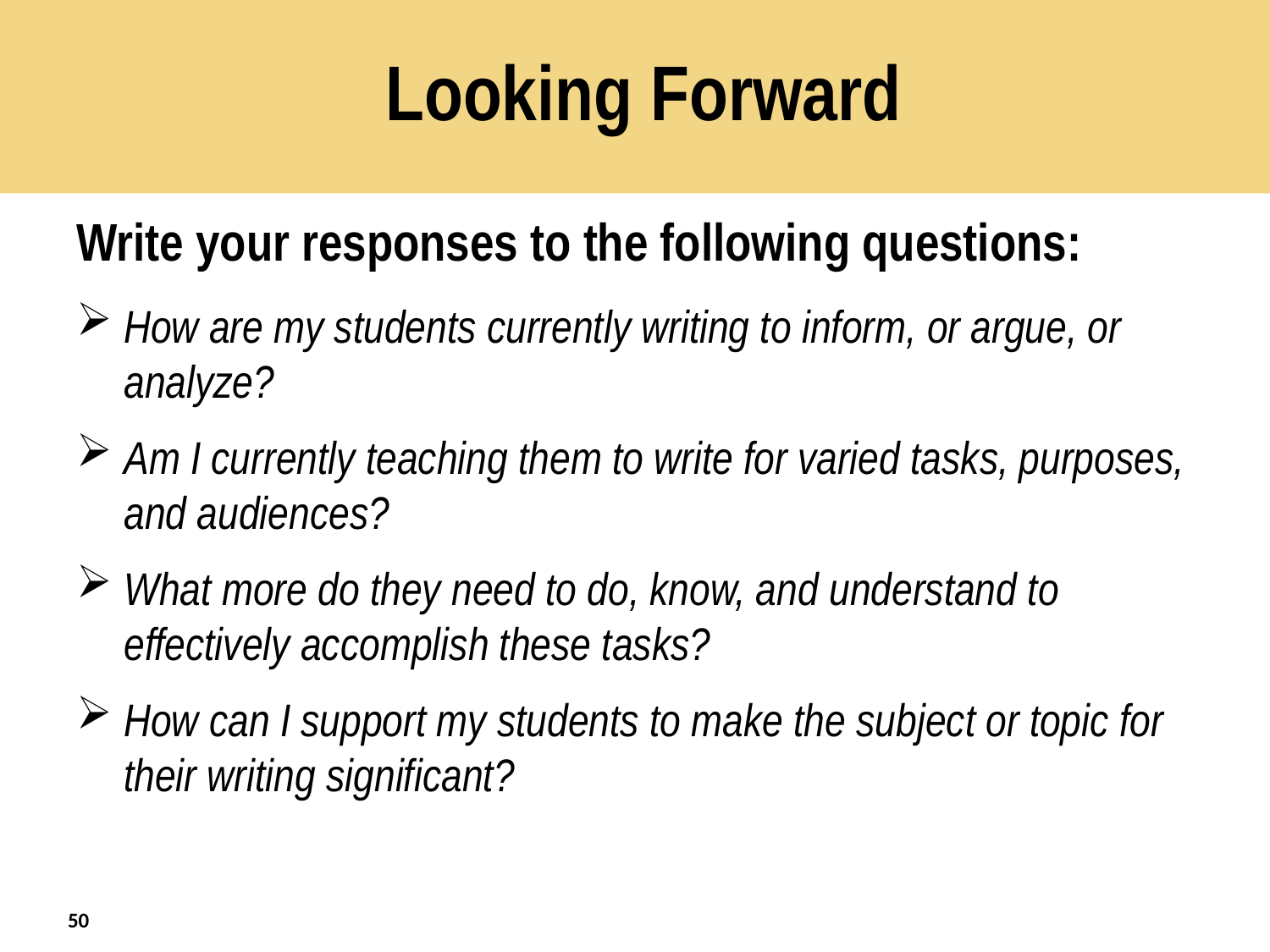

# Looking Forward
Write your responses to the following questions:

How are my students currently writing to inform, or argue, or analyze?
Am I currently teaching them to write for varied tasks, purposes, and audiences?
What more do they need to do, know, and understand to effectively accomplish these tasks?
How can I support my students to make the subject or topic for their writing significant?
50